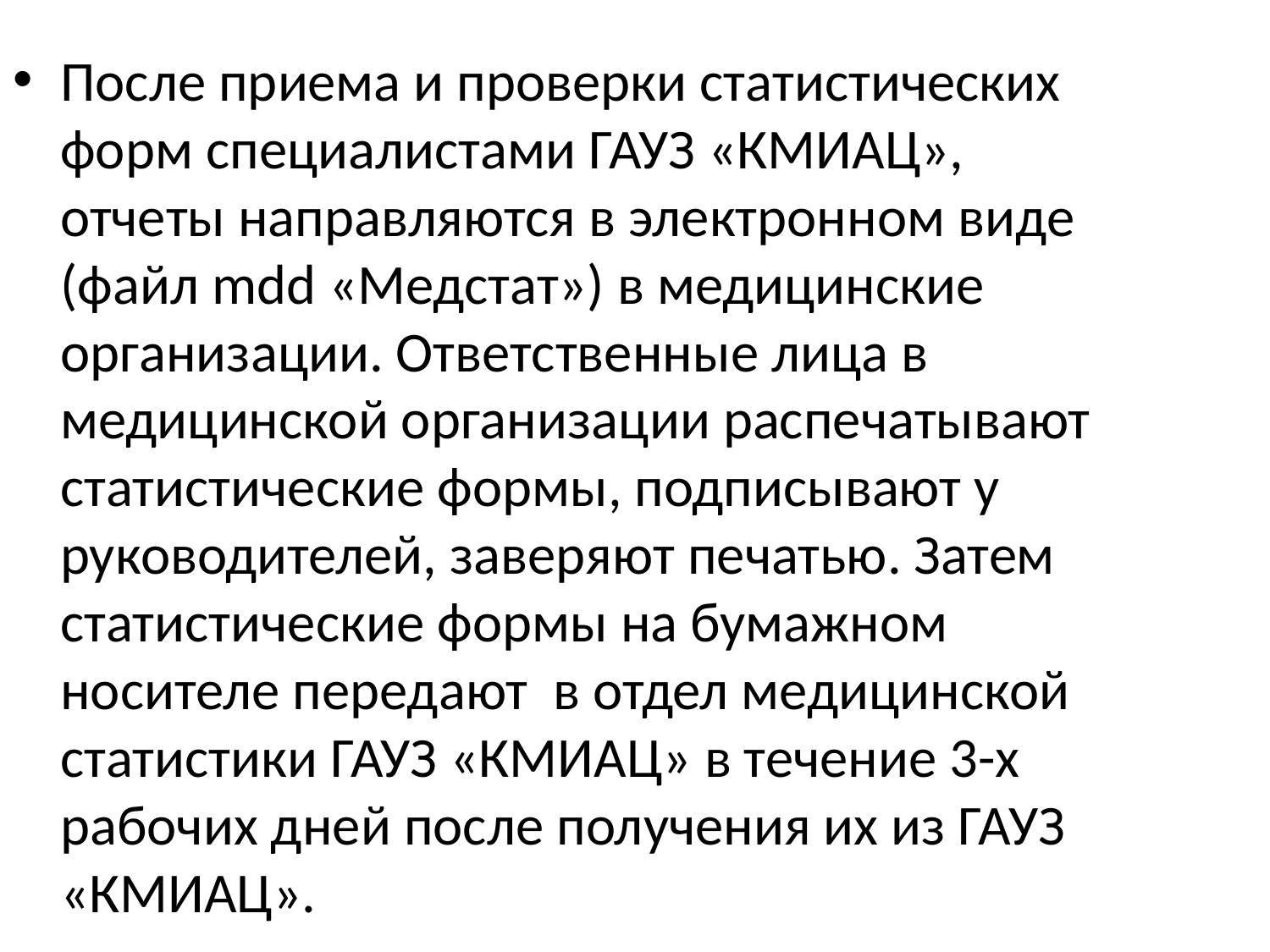

После приема и проверки статистических форм специалистами ГАУЗ «КМИАЦ», отчеты направляются в электронном виде (файл mdd «Медстат») в медицинские организации. Ответственные лица в медицинской организации распечатывают статистические формы, подписывают у руководителей, заверяют печатью. Затем статистические формы на бумажном носителе передают  в отдел медицинской статистики ГАУЗ «КМИАЦ» в течение 3-х рабочих дней после получения их из ГАУЗ «КМИАЦ».